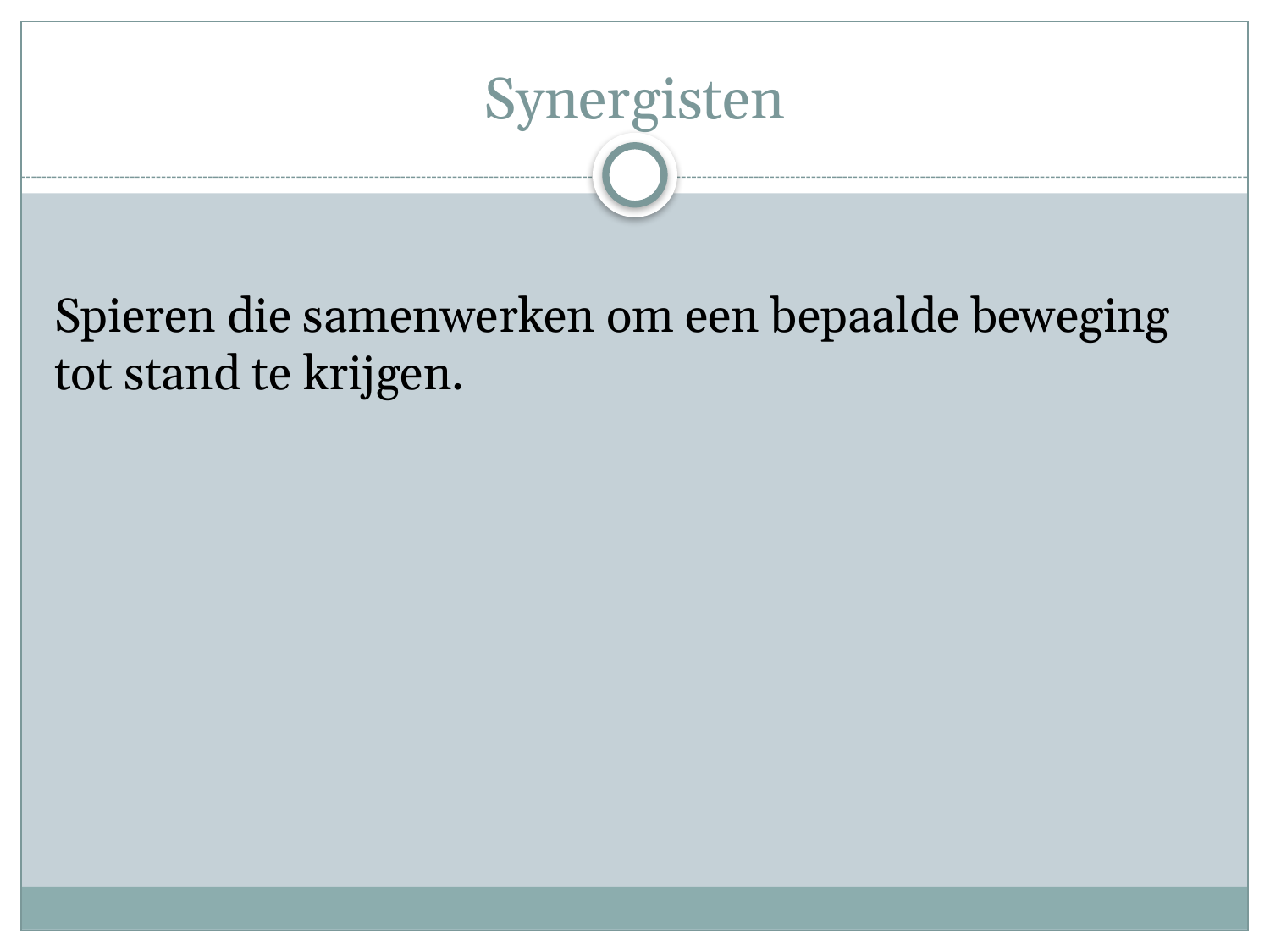

# Synergisten

Spieren die samenwerken om een bepaalde beweging tot stand te krijgen.